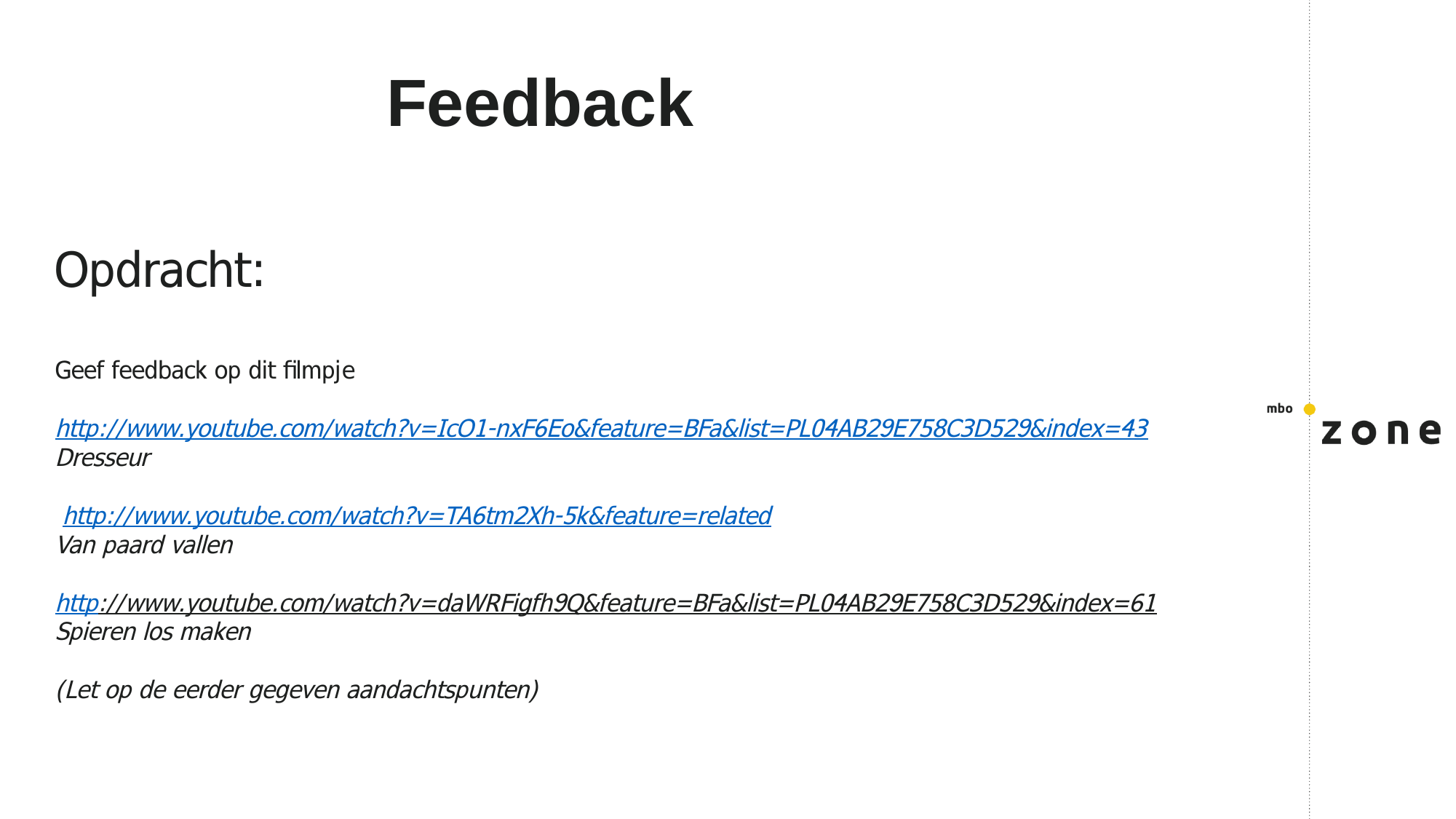

# Feedback
Opdracht:

Geef feedback op dit filmpje

http://www.youtube.com/watch?v=IcO1-nxF6Eo&feature=BFa&list=PL04AB29E758C3D529&index=43
Dresseur

 http://www.youtube.com/watch?v=TA6tm2Xh-5k&feature=related
Van paard vallen

http://www.youtube.com/watch?v=daWRFigfh9Q&feature=BFa&list=PL04AB29E758C3D529&index=61
Spieren los maken

(Let op de eerder gegeven aandachtspunten)